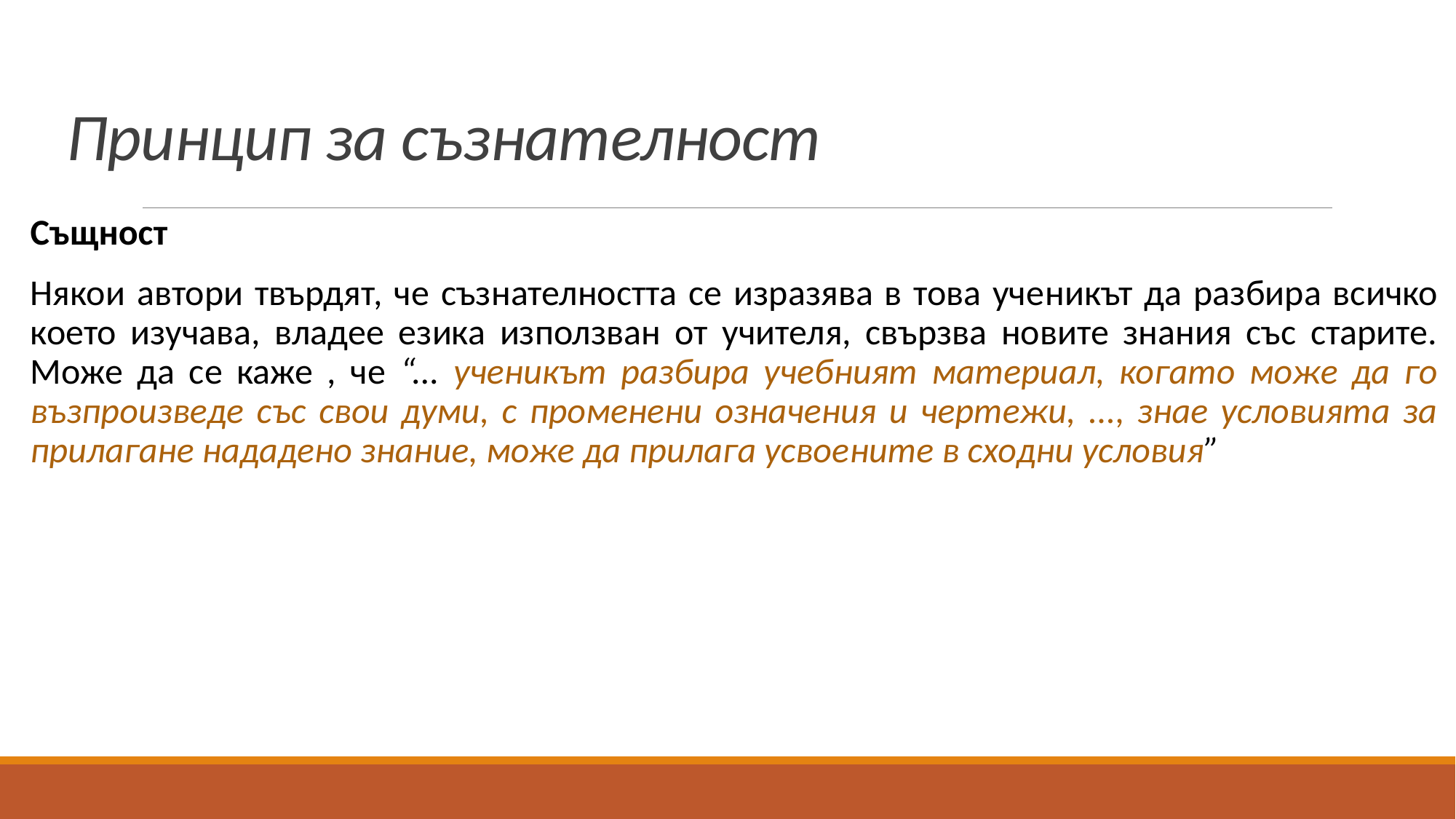

# Принцип за съзнателност
Същност
Някои автори твърдят, че съзнателността се изразява в това уче­никът да разбира всичко което изучава, владее езика използван от учителя, свързва новите знания със старите. Може да се каже , че “... ученикът разбира учебният материал, когато може да го възпро­изведе със свои думи, с променени означения и чертежи, ..., знае условията за прилагане нададено знание, може да прилага усвое­ните в сходни условия”